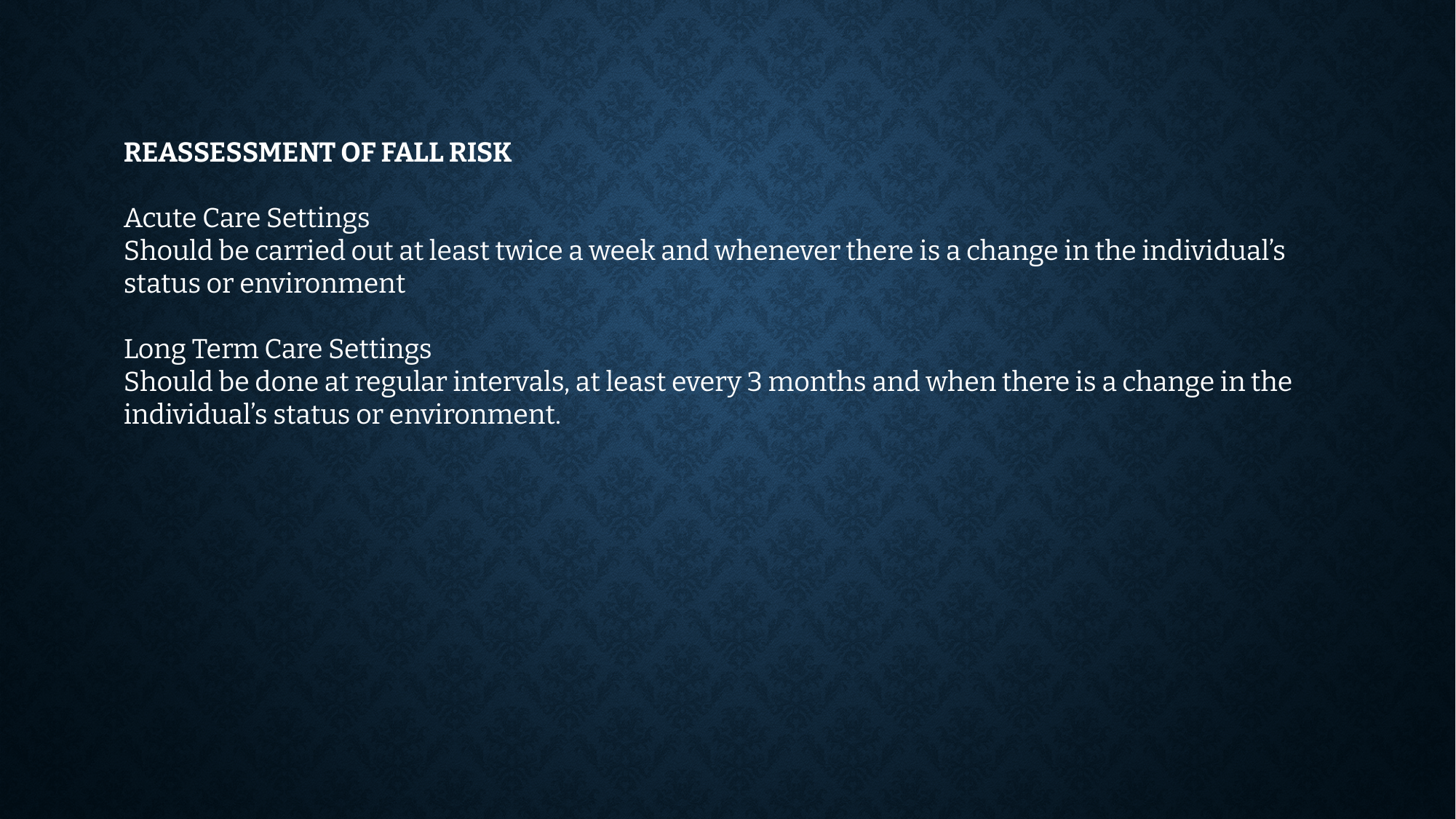

REASSESSMENT OF FALL RISK

Acute Care Settings
Should be carried out at least twice a week and whenever there is a change in the individual’s status or environment

Long Term Care Settings
Should be done at regular intervals, at least every 3 months and when there is a change in the individual’s status or environment.